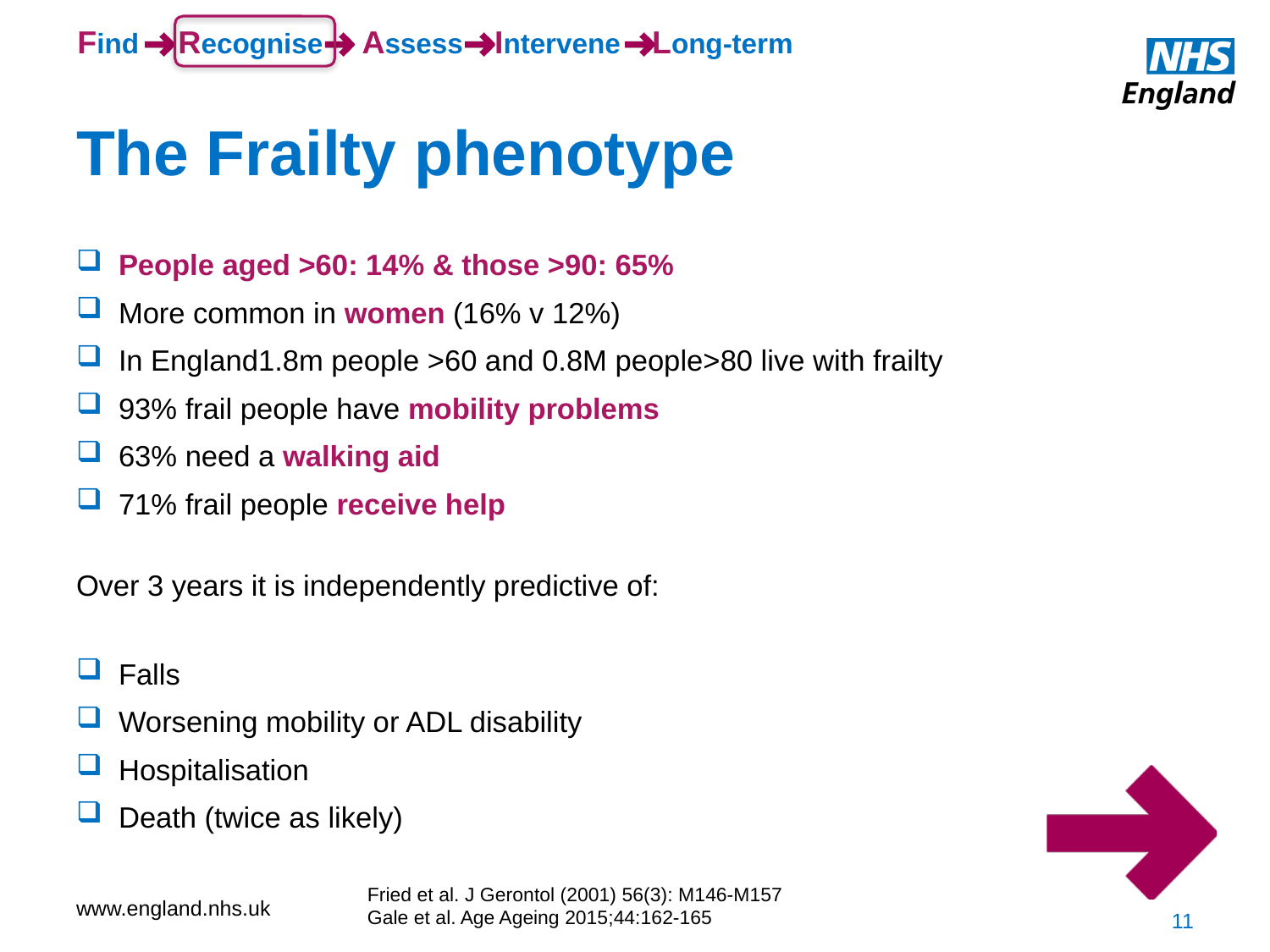

# The Frailty phenotype
People aged >60: 14% & those >90: 65%
More common in women (16% v 12%)
In England1.8m people >60 and 0.8M people>80 live with frailty
93% frail people have mobility problems
63% need a walking aid
71% frail people receive help

Over 3 years it is independently predictive of:

Falls
Worsening mobility or ADL disability
Hospitalisation
Death (twice as likely)

Fried et al. J Gerontol (2001) 56(3): M146-M157
Gale et al. Age Ageing 2015;44:162-165
11